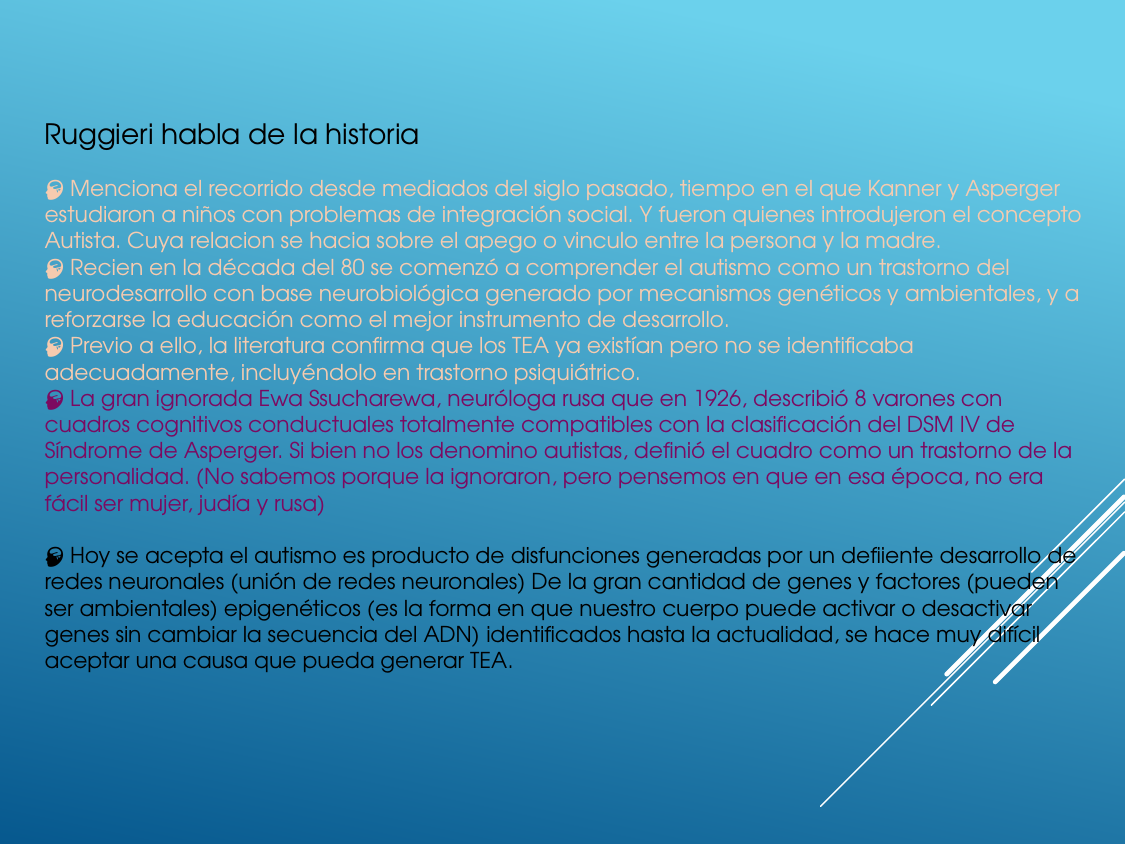

Ruggieri habla de la historia
🧠 Menciona el recorrido desde mediados del siglo pasado, tiempo en el que Kanner y Asperger estudiaron a niños con problemas de integración social. Y fueron quienes introdujeron el concepto Autista. Cuya relacion se hacia sobre el apego o vinculo entre la persona y la madre.
🧠 Recien en la década del 80 se comenzó a comprender el autismo como un trastorno del neurodesarrollo con base neurobiológica generado por mecanismos genéticos y ambientales, y a reforzarse la educación como el mejor instrumento de desarrollo.
🧠 Previo a ello, la literatura confirma que los TEA ya existían pero no se identificaba adecuadamente, incluyéndolo en trastorno psiquiátrico.
🧠 La gran ignorada Ewa Ssucharewa, neuróloga rusa que en 1926, describió 8 varones con cuadros cognitivos conductuales totalmente compatibles con la clasificación del DSM IV de Síndrome de Asperger. Si bien no los denomino autistas, definió el cuadro como un trastorno de la personalidad. (No sabemos porque la ignoraron, pero pensemos en que en esa época, no era fácil ser mujer, judía y rusa)

🧠 Hoy se acepta el autismo es producto de disfunciones generadas por un defiiente desarrollo de redes neuronales (unión de redes neuronales) De la gran cantidad de genes y factores (pueden ser ambientales) epigenéticos (es la forma en que nuestro cuerpo puede activar o desactivar genes sin cambiar la secuencia del ADN) identificados hasta la actualidad, se hace muy difícil aceptar una causa que pueda generar TEA.